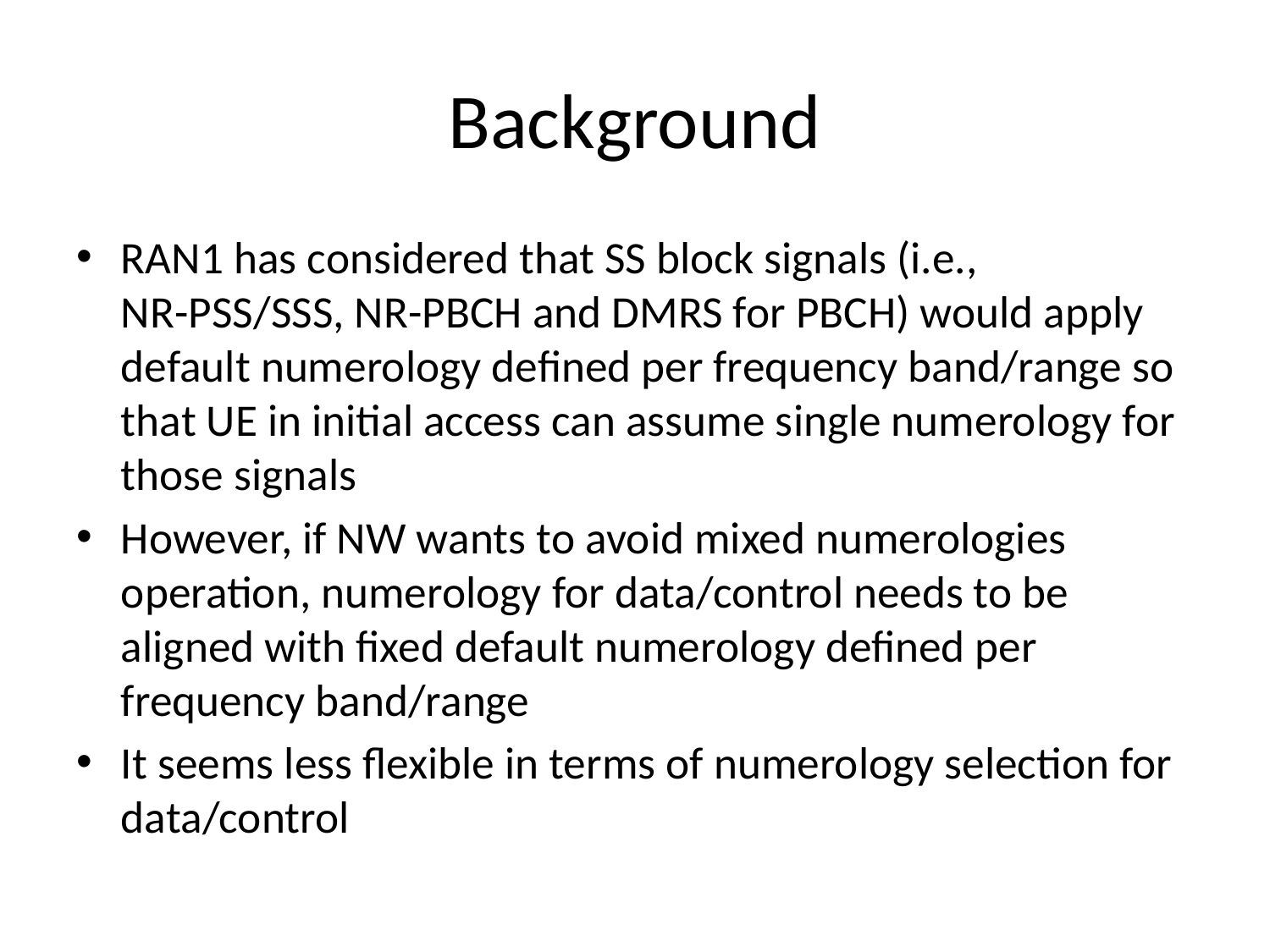

# Background
RAN1 has considered that SS block signals (i.e., NR-PSS/SSS, NR-PBCH and DMRS for PBCH) would apply default numerology defined per frequency band/range so that UE in initial access can assume single numerology for those signals
However, if NW wants to avoid mixed numerologies operation, numerology for data/control needs to be aligned with fixed default numerology defined per frequency band/range
It seems less flexible in terms of numerology selection for data/control